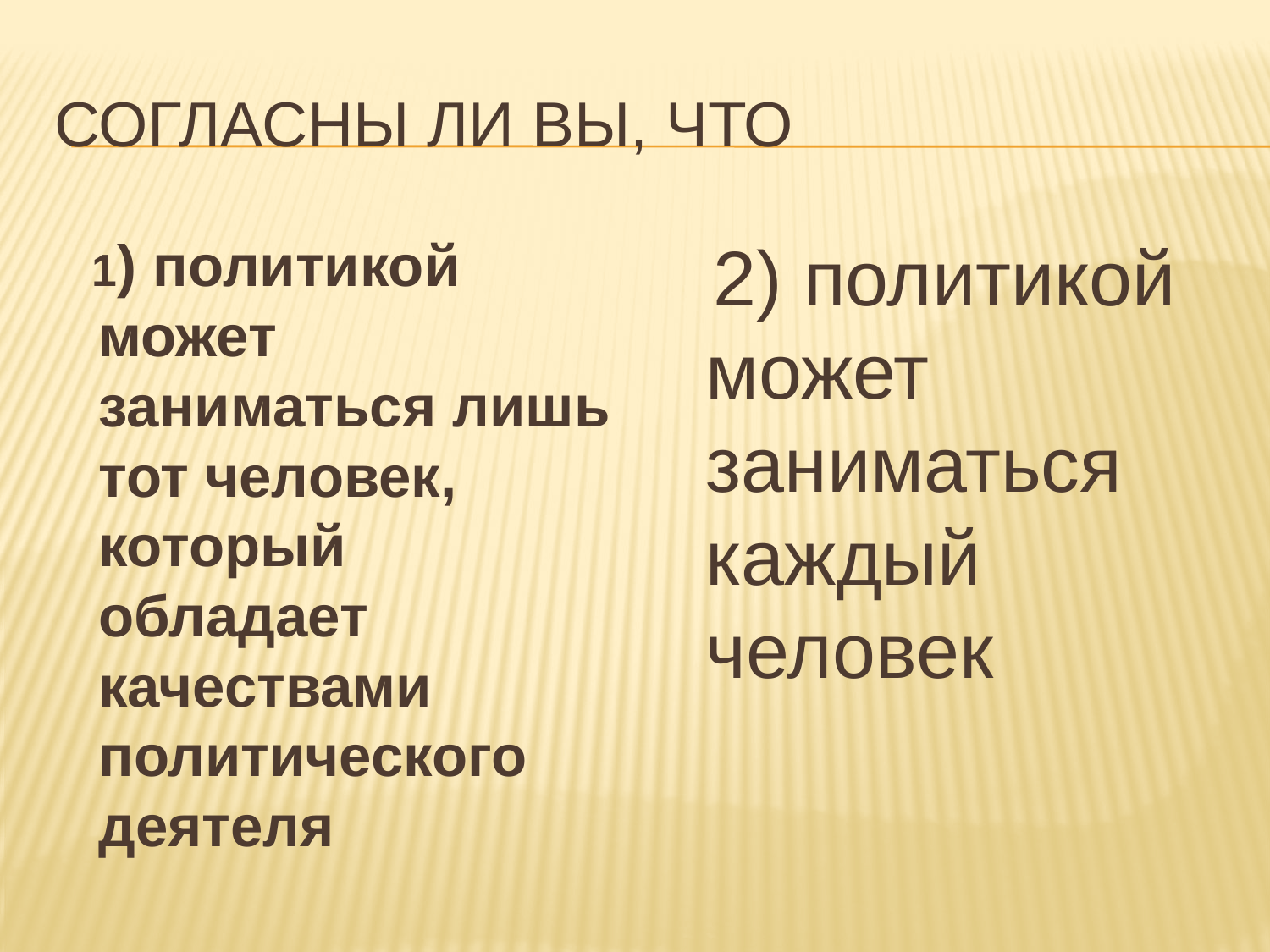

# Согласны ли вы, что
   1) политикой может заниматься лишь тот человек, который обладает качествами политического деятеля

    2) политикой может заниматься каждый человек